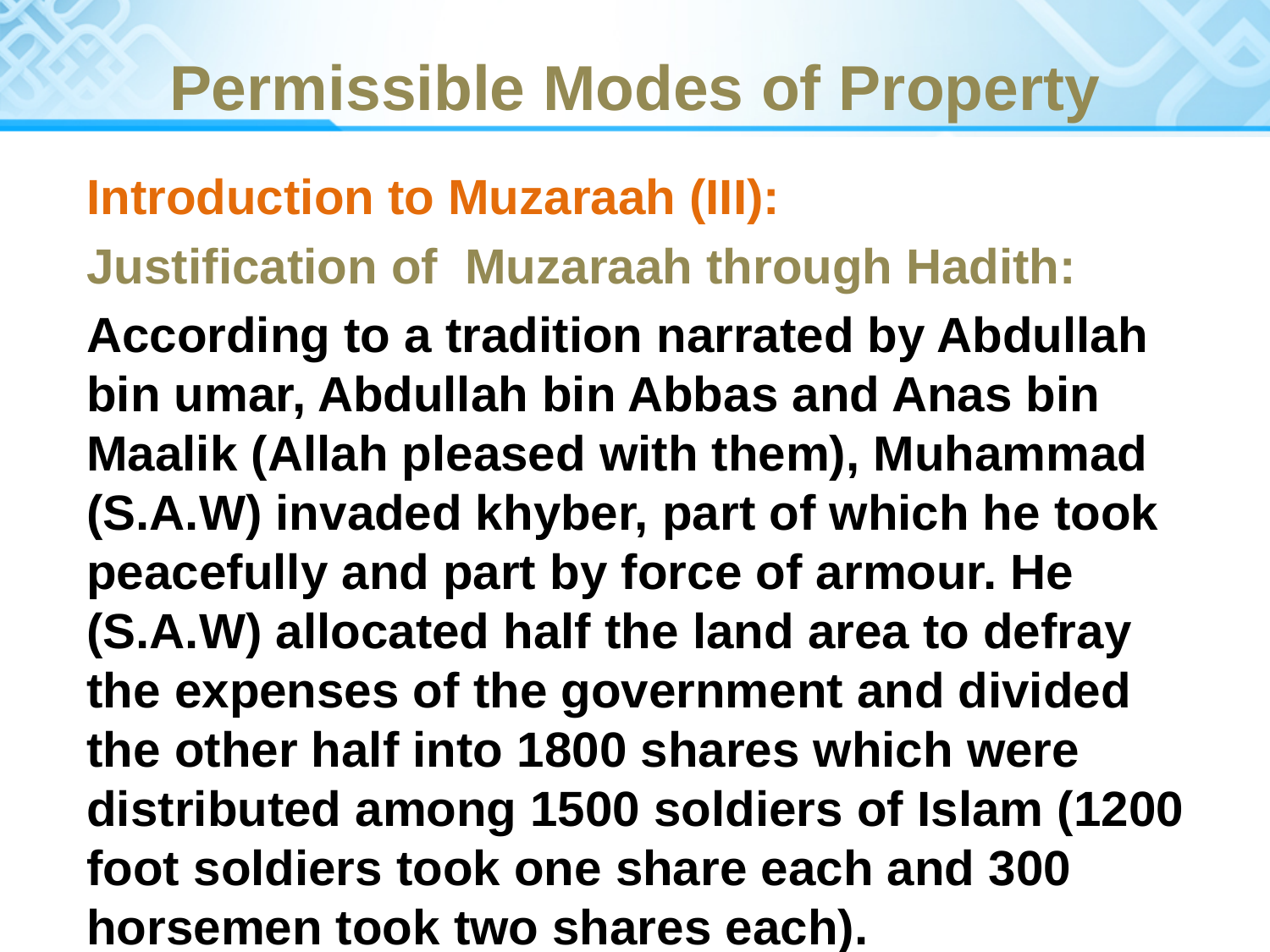

# Permissible Modes of Property

Introduction to Muzaraah (III):
Justification of  Muzaraah through Hadith:
According to a tradition narrated by Abdullah bin umar, Abdullah bin Abbas and Anas bin Maalik (Allah pleased with them), Muhammad (S.A.W) invaded khyber, part of which he took peacefully and part by force of armour. He (S.A.W) allocated half the land area to defray the expenses of the government and divided the other half into 1800 shares which were distributed among 1500 soldiers of Islam (1200 foot soldiers took one share each and 300 horsemen took two shares each).